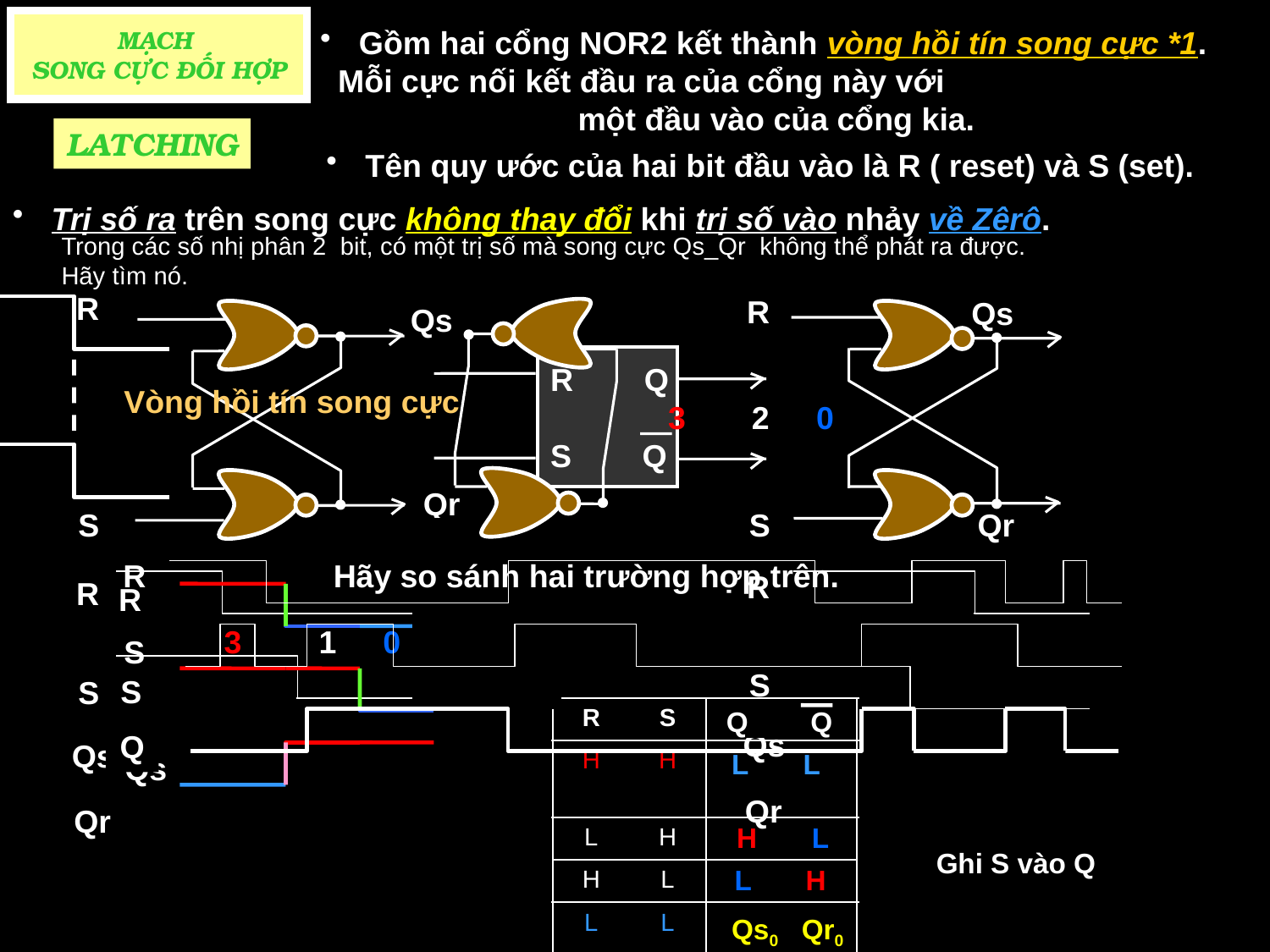

MẠCH
SONG CỰC ĐỐI HỢP

 Gồm hai cổng NOR2 kết thành vòng hồi tín song cực *1.
  Mỗi cực nối kết đầu ra của cổng này với
                             một đầu vào của cổng kia.
# MẠCH CÀI
LATCHING
 Tên quy ước của hai bit đầu vào là R ( reset) và S (set).
 Trị số ra trên song cực không thay đổi khi trị số vào nhảy về Zêrô.
Trong các số nhị phân 2  bit, có một trị số mà song cực Qs_Qr  không thể phát ra được.
Hãy tìm nó.

R
R
Qs

Qs

R        Q

S        Q

Vòng hồi tín song cực
3
2
0

Qr

S

S
Qr

R

S

Hãy so sánh hai trường hợp trên.
R

S

Qs
Qr
R

S
Qs
Qr
R
S
Qs

3
1
0

| Ý nghĩa giá trị đầu vào | R | S | Qs | Qr | Ghi chú |
| --- | --- | --- | --- | --- | --- |
| 3 là trị số vào cưỡng chế song cực đơn trị : | H | H |  |  | Không dùng |
| 1 hoặc 2 là trị số vào kích lập song cực lưỡng trị : | L | H |  |  | Ghi S vào Qs |
|  | H | L |  |  |  |
| Zê-rô là trị số vào phi lập : | L | L |  |  | Bảo lưu trị số đã ghi |
Q        Q

Q
L       L
 H       L
   L       H
Qs0   Qr0

Ghi S vào Q